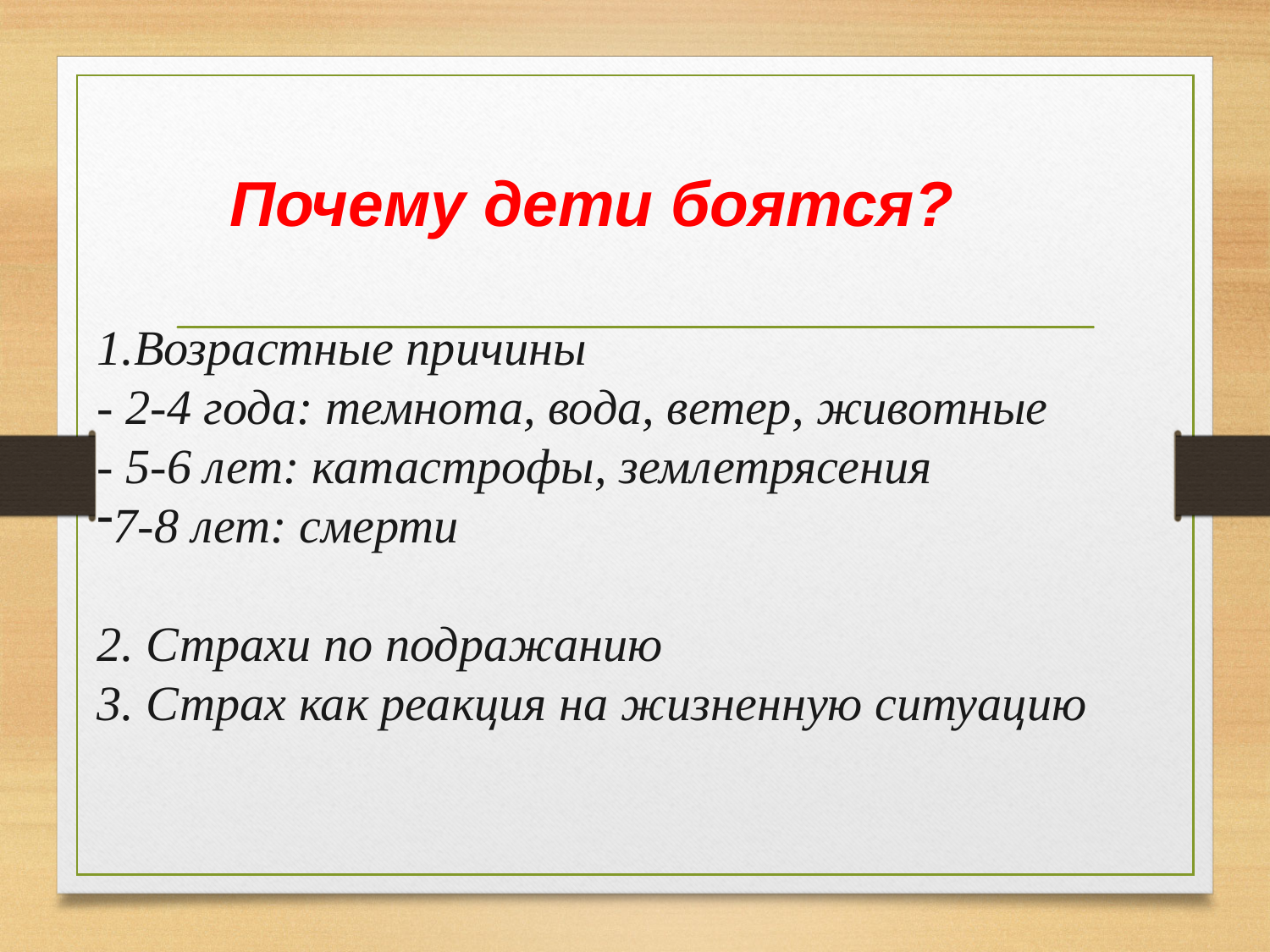

Почему дети боятся?

Возрастные причины
- 2-4 года: темнота, вода, ветер, животные
- 5-6 лет: катастрофы, землетрясения
7-8 лет: смерти

2. Страхи по подражанию
3. Страх как реакция на жизненную ситуацию